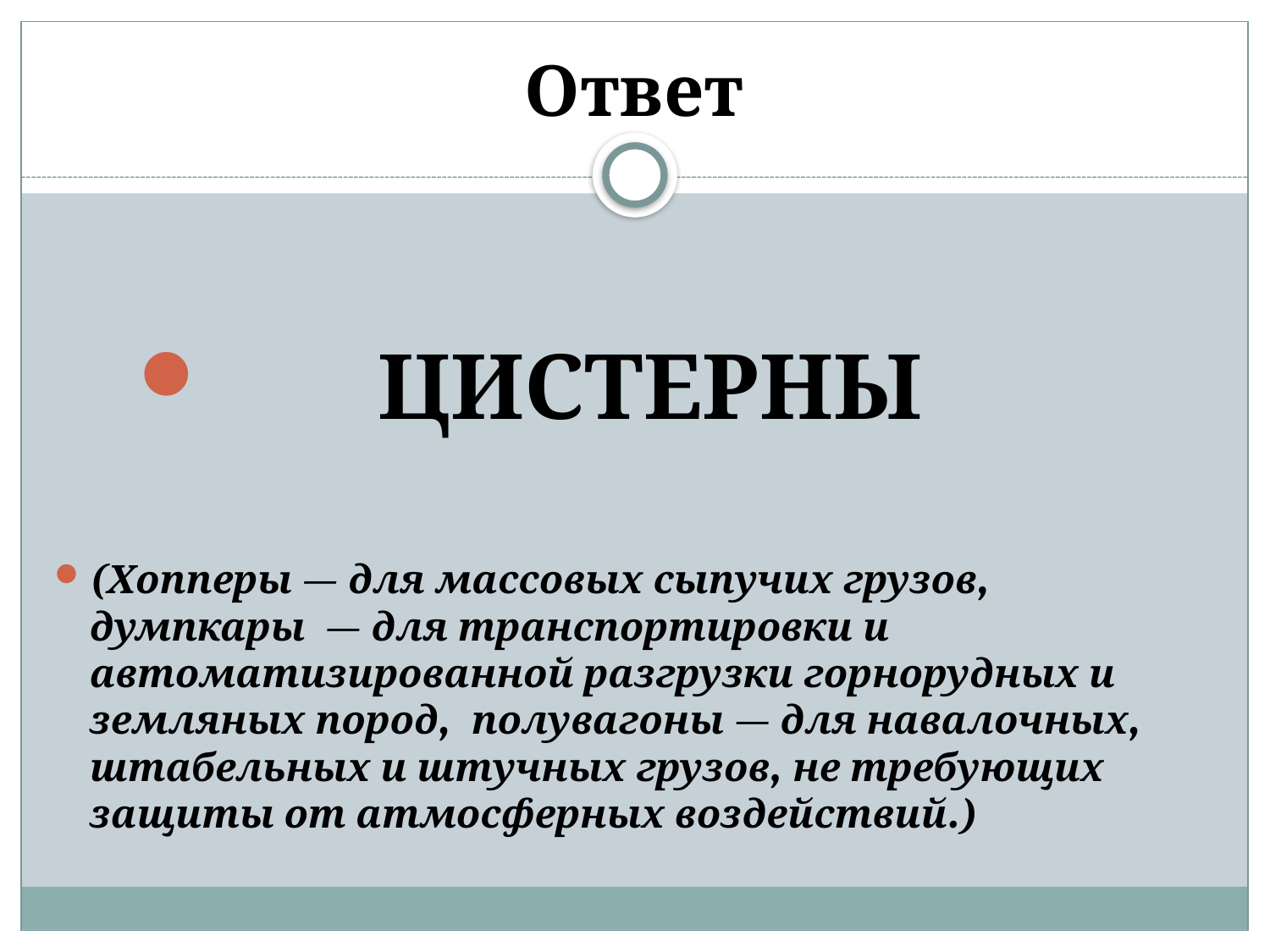

# Ответ

ЦИСТЕРНЫ

(Хопперы — для массовых сыпучих грузов, думпкары  — для транспортировки и автоматизированной разгрузки горнорудных и земляных пород,  полувагоны — для навалочных, штабельных и штучных грузов, не требующих защиты от атмосферных воздействий.)